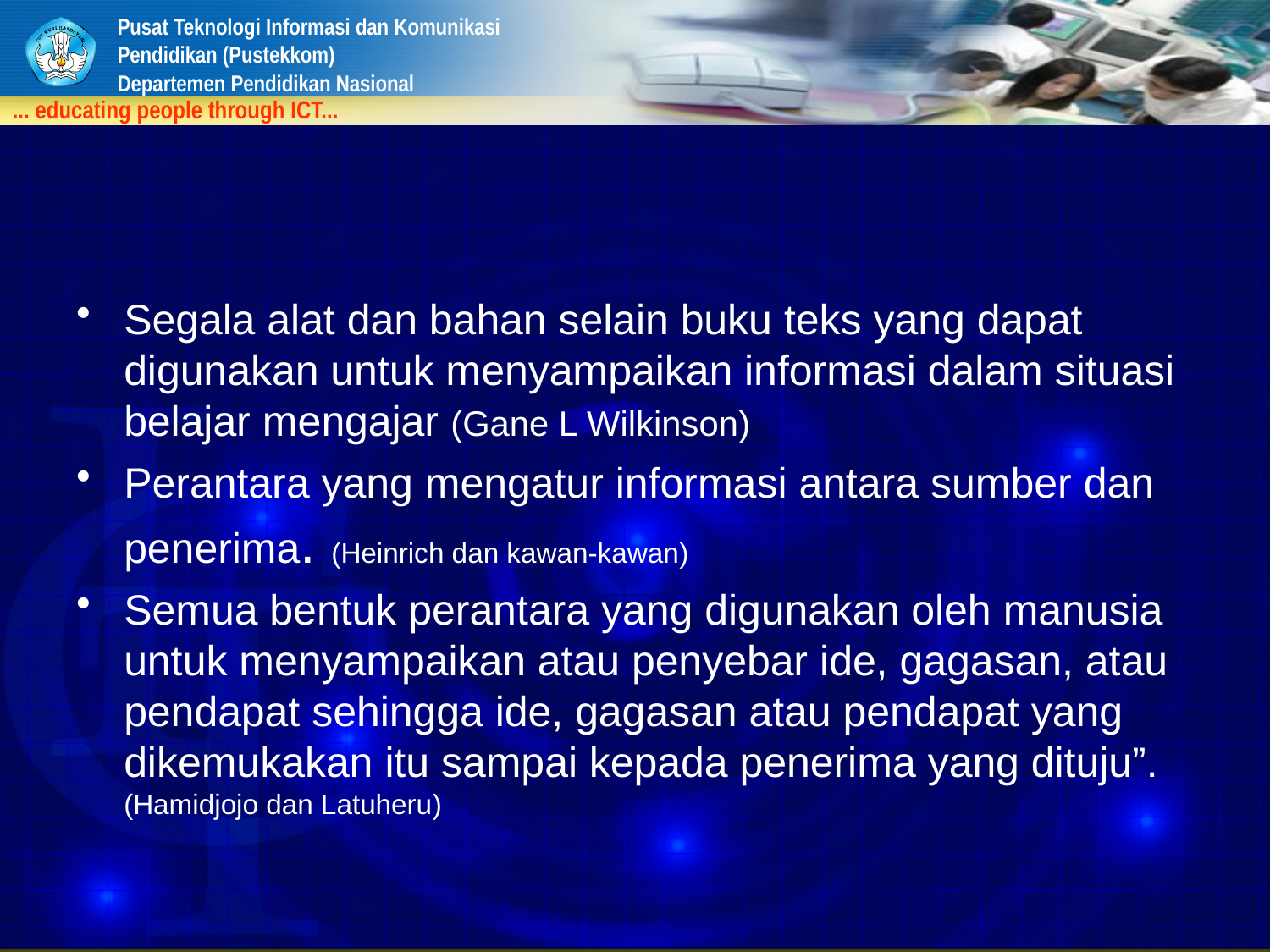

#
Segala alat dan bahan selain buku teks yang dapat digunakan untuk menyampaikan informasi dalam situasi belajar mengajar (Gane L Wilkinson)
Perantara yang mengatur informasi antara sumber dan penerima. (Heinrich dan kawan-kawan)
Semua bentuk perantara yang digunakan oleh manusia untuk menyampaikan atau penyebar ide, gagasan, atau pendapat sehingga ide, gagasan atau pendapat yang dikemukakan itu sampai kepada penerima yang dituju”. (Hamidjojo dan Latuheru)